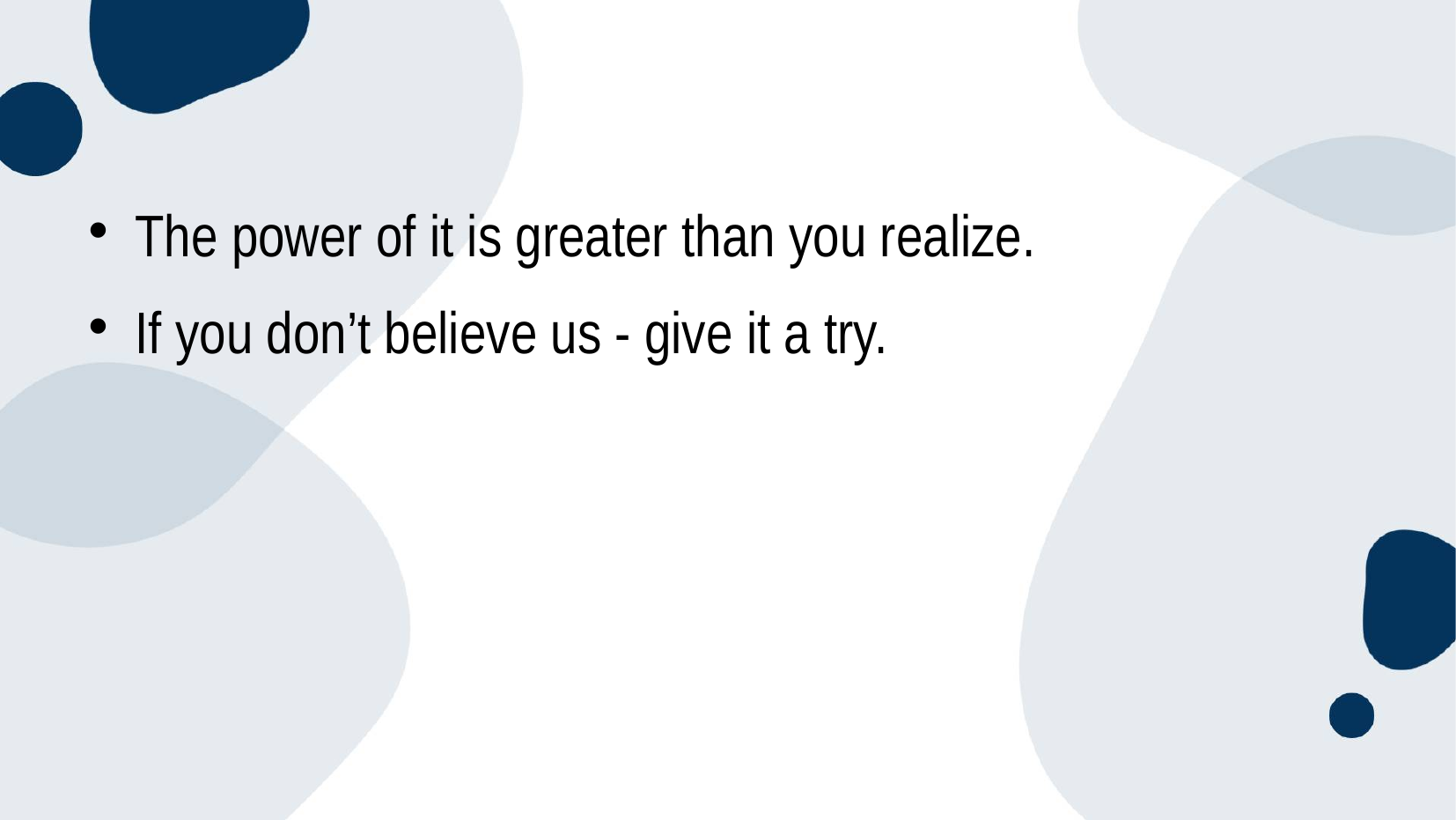

#
The power of it is greater than you realize.
If you don’t believe us - give it a try.